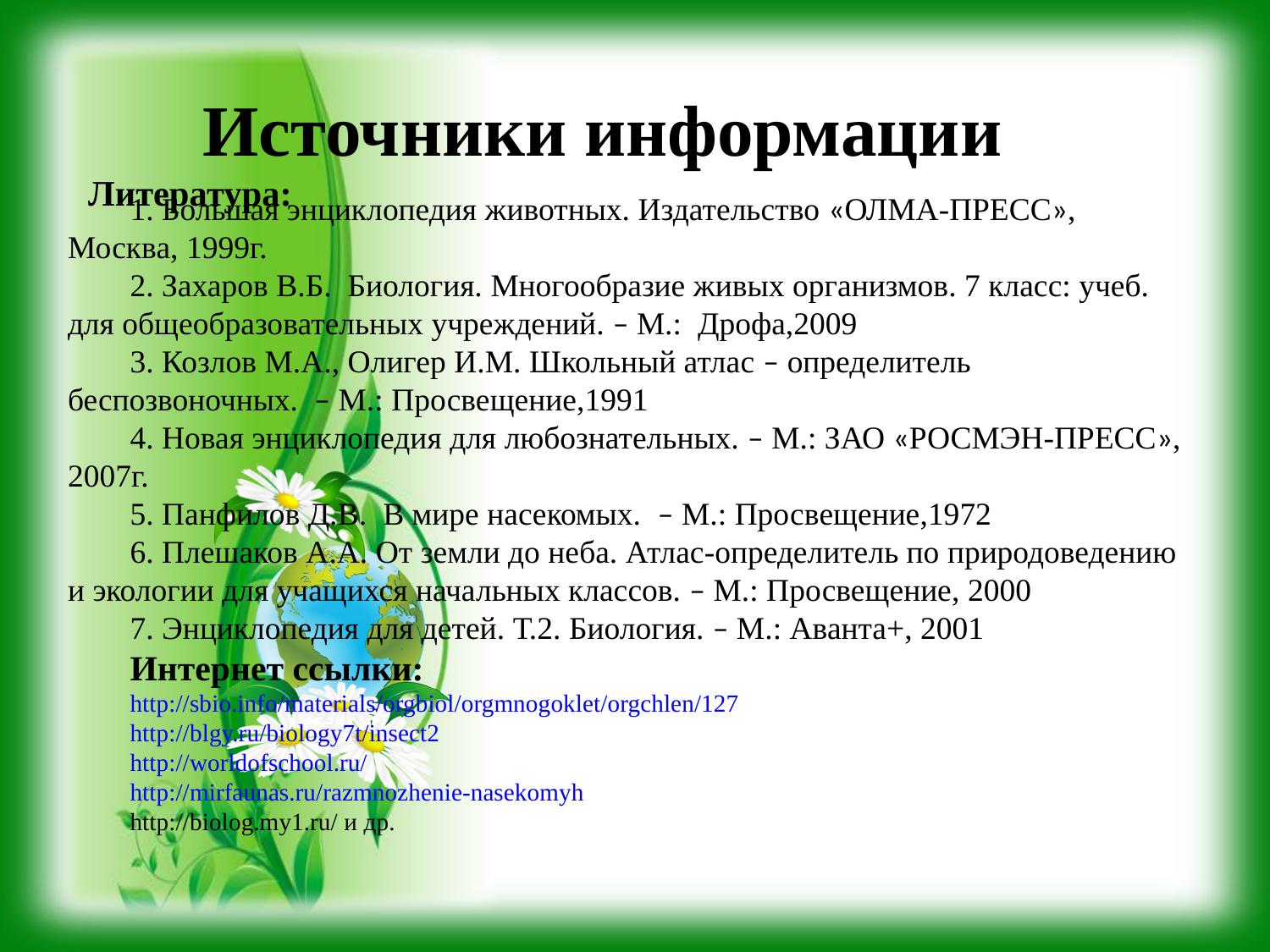

Источники информации
                     Литература:
1. Большая энциклопедия животных. Издательство «ОЛМА-ПРЕСС», Москва, 1999г.
2. Захаров В.Б.  Биология. Многообразие живых организмов. 7 класс: учеб. для общеобразовательных учреждений. – М.:  Дрофа,2009
3. Козлов М.А., Олигер И.М. Школьный атлас – определитель беспозвоночных.  – М.: Просвещение,1991
4. Новая энциклопедия для любознательных. – М.: ЗАО «РОСМЭН-ПРЕСС», 2007г.
5. Панфилов Д.В.  В мире насекомых.  – М.: Просвещение,1972
6. Плешаков А.А. От земли до неба. Атлас-определитель по природоведению и экологии для учащихся начальных классов. – М.: Просвещение, 2000
7. Энциклопедия для детей. Т.2. Биология. – М.: Аванта+, 2001
Интернет ссылки:
http://sbio.info/materials/orgbiol/orgmnogoklet/orgchlen/127
http://blgy.ru/biology7t/insect2
http://worldofschool.ru/
http://mirfaunas.ru/razmnozhenie-nasekomyh
http://biolog.my1.ru/ и др.